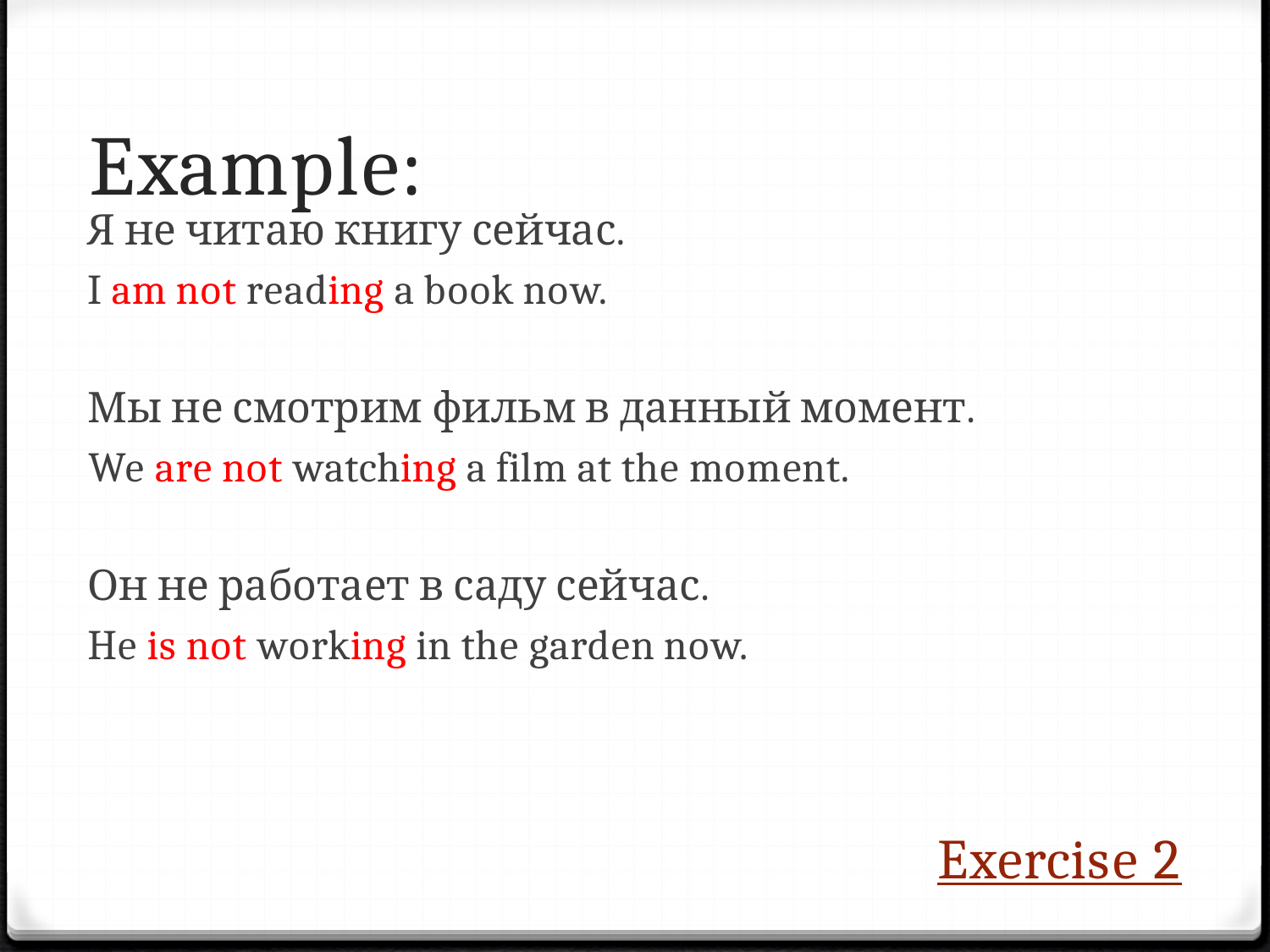

# Example:
Я не читаю книгу сейчас.
I am not reading a book now.

Мы не смотрим фильм в данный момент.
We are not watching a film at the moment.

Он не работает в саду сейчас.
He is not working in the garden now.
Exercise 2